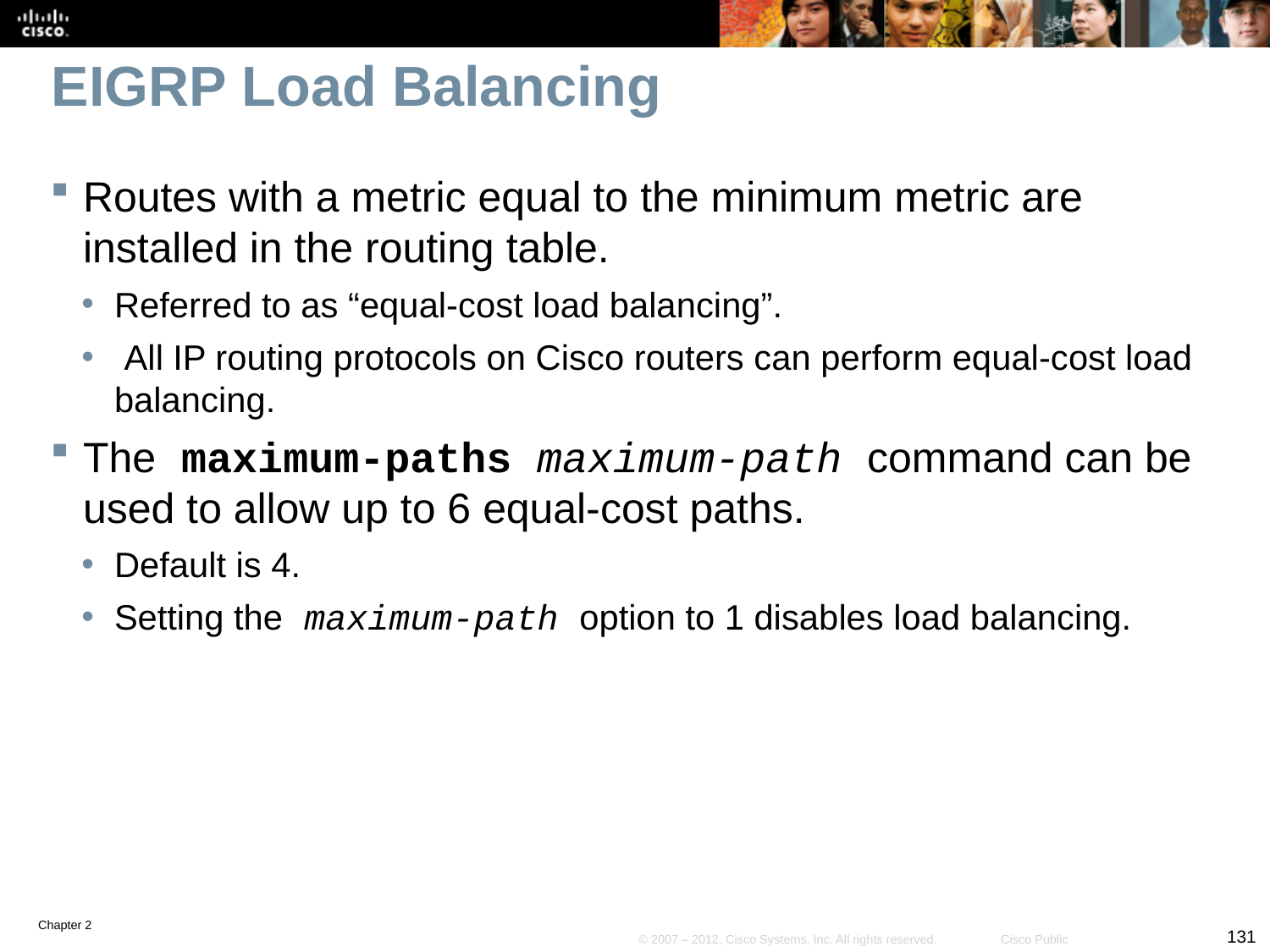

# EIGRP Load Balancing
Routes with a metric equal to the minimum metric are installed in the routing table.
Referred to as “equal-cost load balancing”.
 All IP routing protocols on Cisco routers can perform equal-cost load balancing.
The maximum-paths maximum-path command can be used to allow up to 6 equal-cost paths.
Default is 4.
Setting the maximum-path option to 1 disables load balancing.